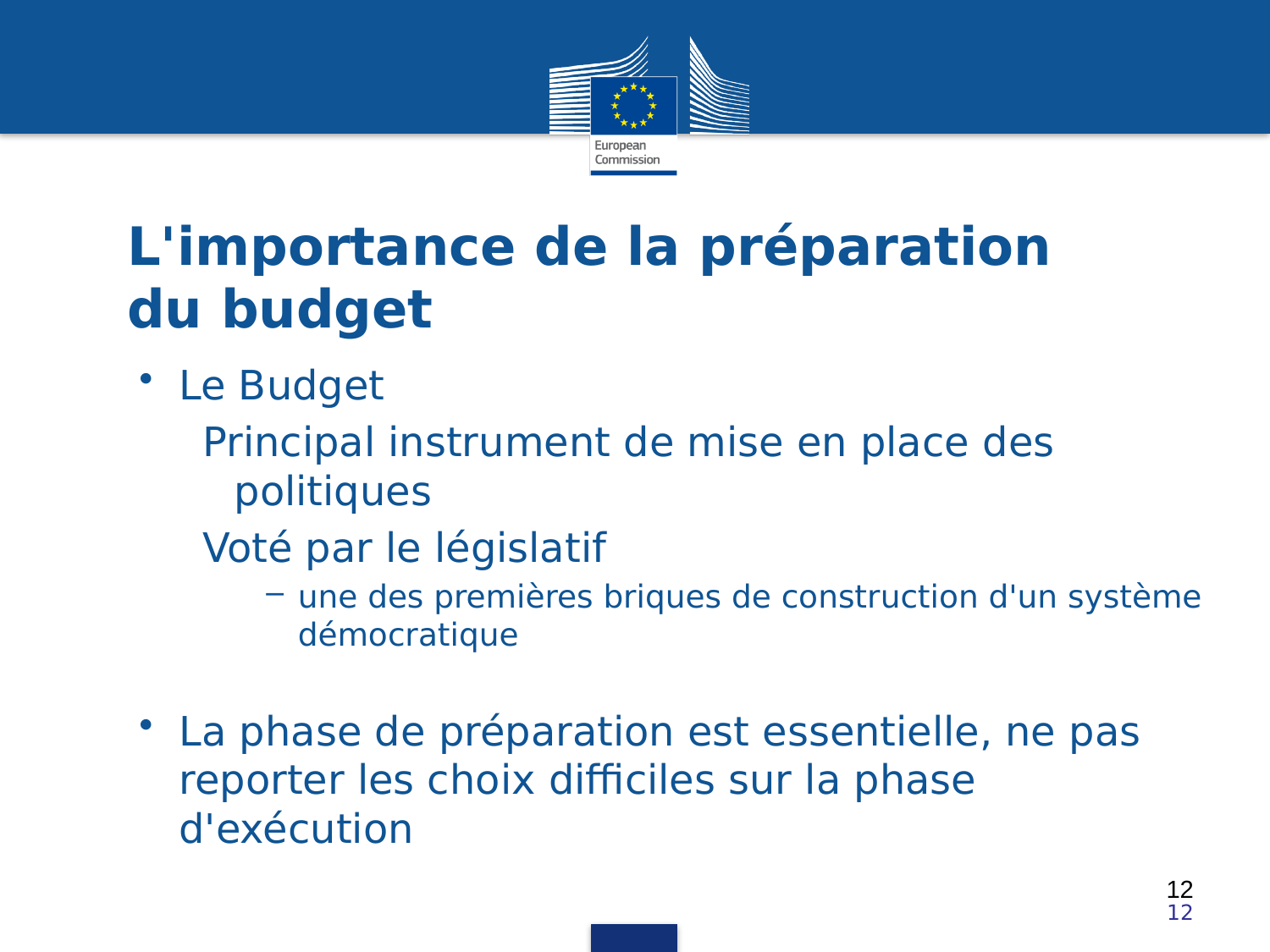

L'importance de la préparation du budget
Le Budget
Principal instrument de mise en place des politiques
Voté par le législatif
une des premières briques de construction d'un système démocratique

La phase de préparation est essentielle, ne pas reporter les choix difficiles sur la phase d'exécution
12
12